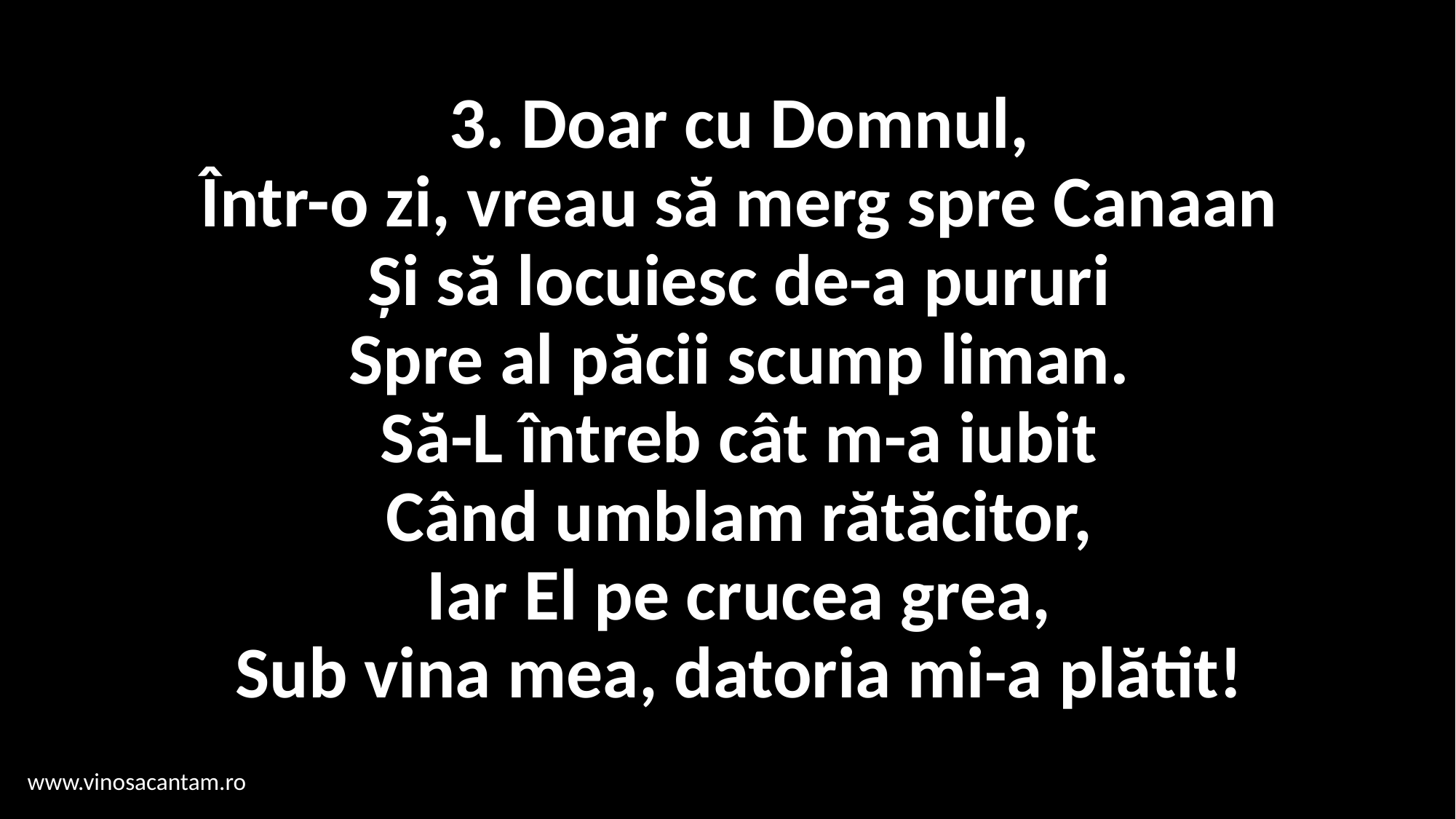

# 3. Doar cu Domnul, Într-o zi, vreau să merg spre Canaan Și să locuiesc de-a pururi Spre al păcii scump liman. Să-L întreb cât m-a iubit Când umblam rătăcitor, Iar El pe crucea grea, Sub vina mea, datoria mi-a plătit!
www.vinosacantam.ro